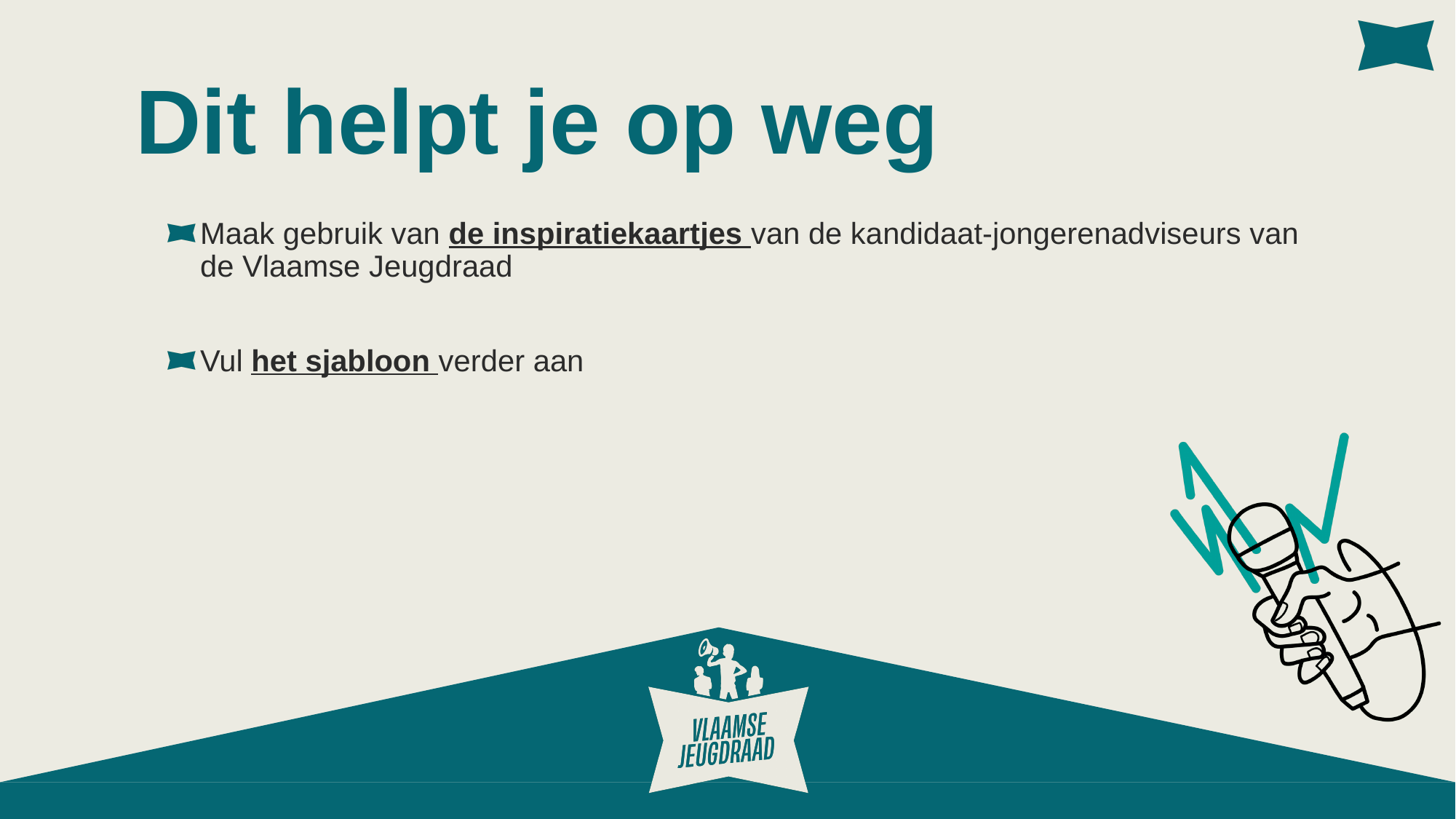

# Dit helpt je op weg
Maak gebruik van de inspiratiekaartjes van de kandidaat-jongerenadviseurs van de Vlaamse Jeugdraad

Vul het sjabloon verder aan